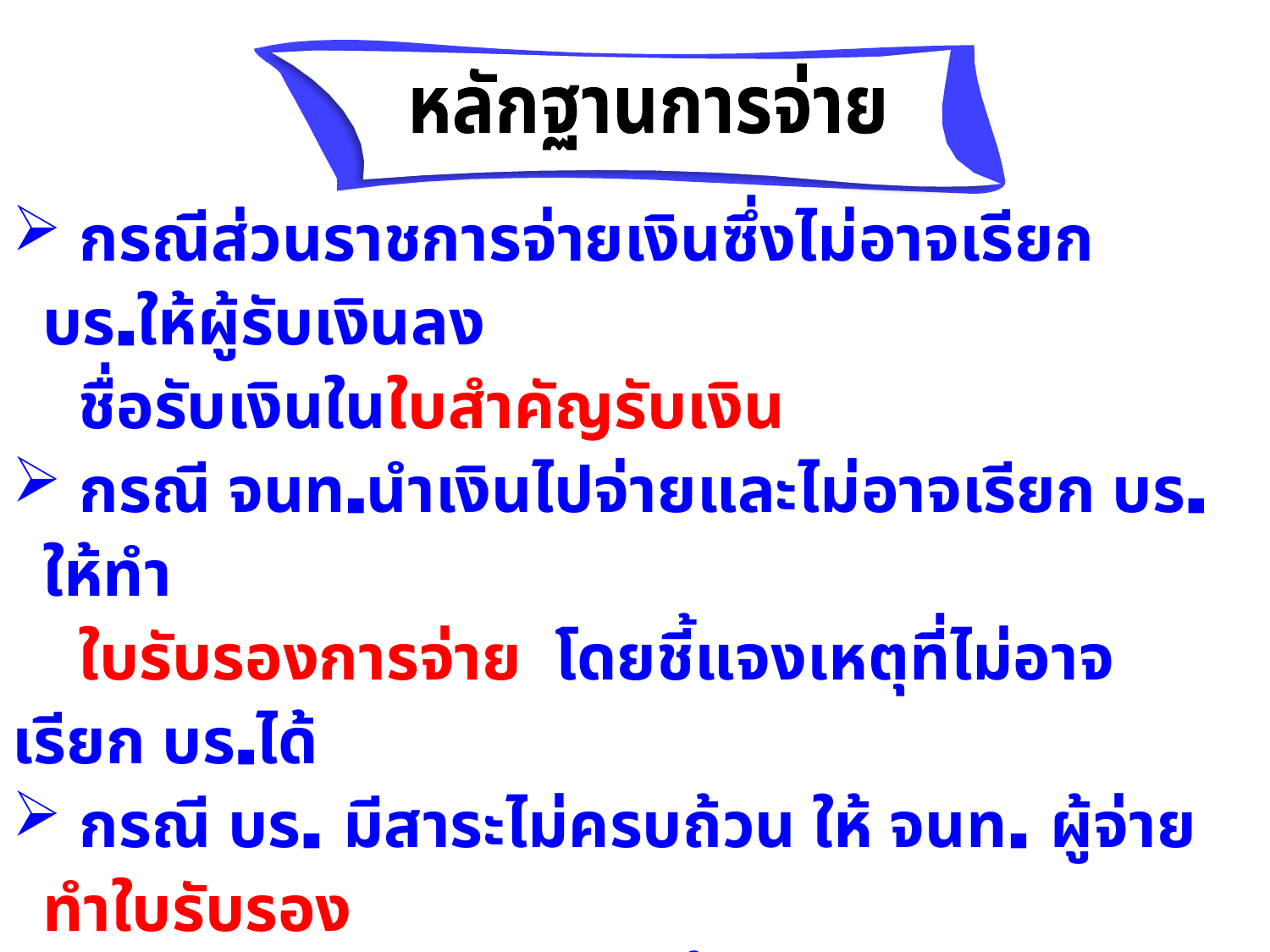

หลักฐานการจ่าย
 กรณีส่วนราชการจ่ายเงินซึ่งไม่อาจเรียก บร.ให้ผู้รับเงินลง
    ชื่อรับเงินในใบสำคัญรับเงิน
 กรณี จนท.นำเงินไปจ่ายและไม่อาจเรียก บร. ให้ทำ
    ใบรับรองการจ่าย  โดยชี้แจงเหตุที่ไม่อาจเรียก บร.ได้
 กรณี บร. มีสาระไม่ครบถ้วน ให้ จนท. ผู้จ่ายทำใบรับรอง
     การจ่าย  และแนบ บร.นั้น ประกอบการตรวจสอบด้วย
 กรณี ขรก/ล.จ สำรองเงินส่วนตัวจ่ายก่อน และไม่อาจ
     เรียก บร.ได้ ให้ ทำใบรับรองการจ่ายเสนอต่อผู้มีอำนาจ
     เมื่อได้รับคืนให้ลงชื่อรับเงินใน ใบสำคัญรับเงิน